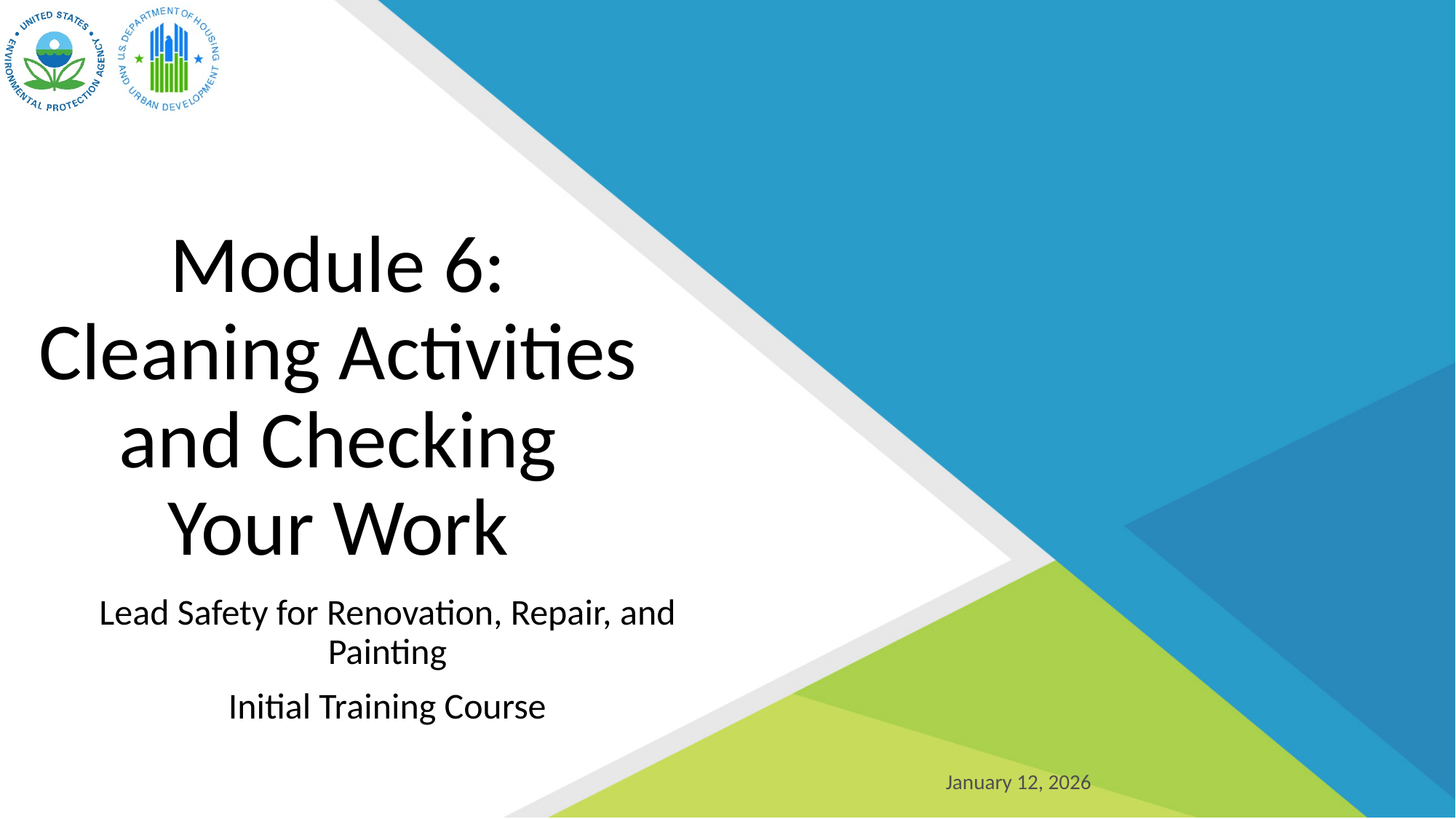

# Module 6: Cleaning Activities and Checking Your Work
Lead Safety for Renovation, Repair, and Painting
Initial Training Course
January 12, 2026